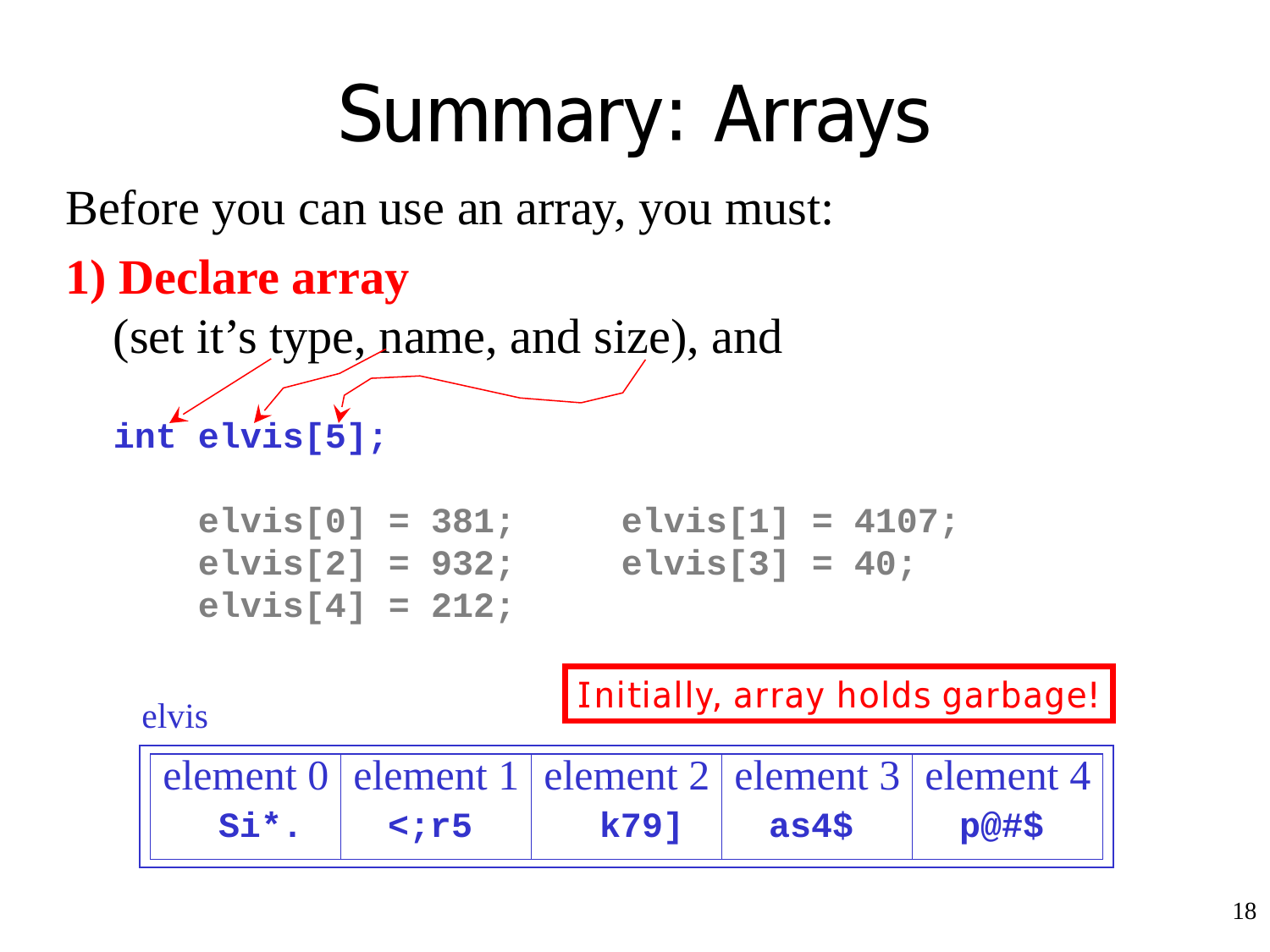

# Summary: Arrays
Before you can use an array, you must:
1) Declare array
(set it’s type, name, and size), and
int elvis[5];
    elvis[0] = 381;	elvis[1] = 4107;
    elvis[2] = 932;	elvis[3] = 40;
    elvis[4] = 212;

Initially, array holds garbage!
elvis
element 0
element 1
element 2
element 3
element 4

Si*.    <;r5      k79]    as4$     p@#$
18